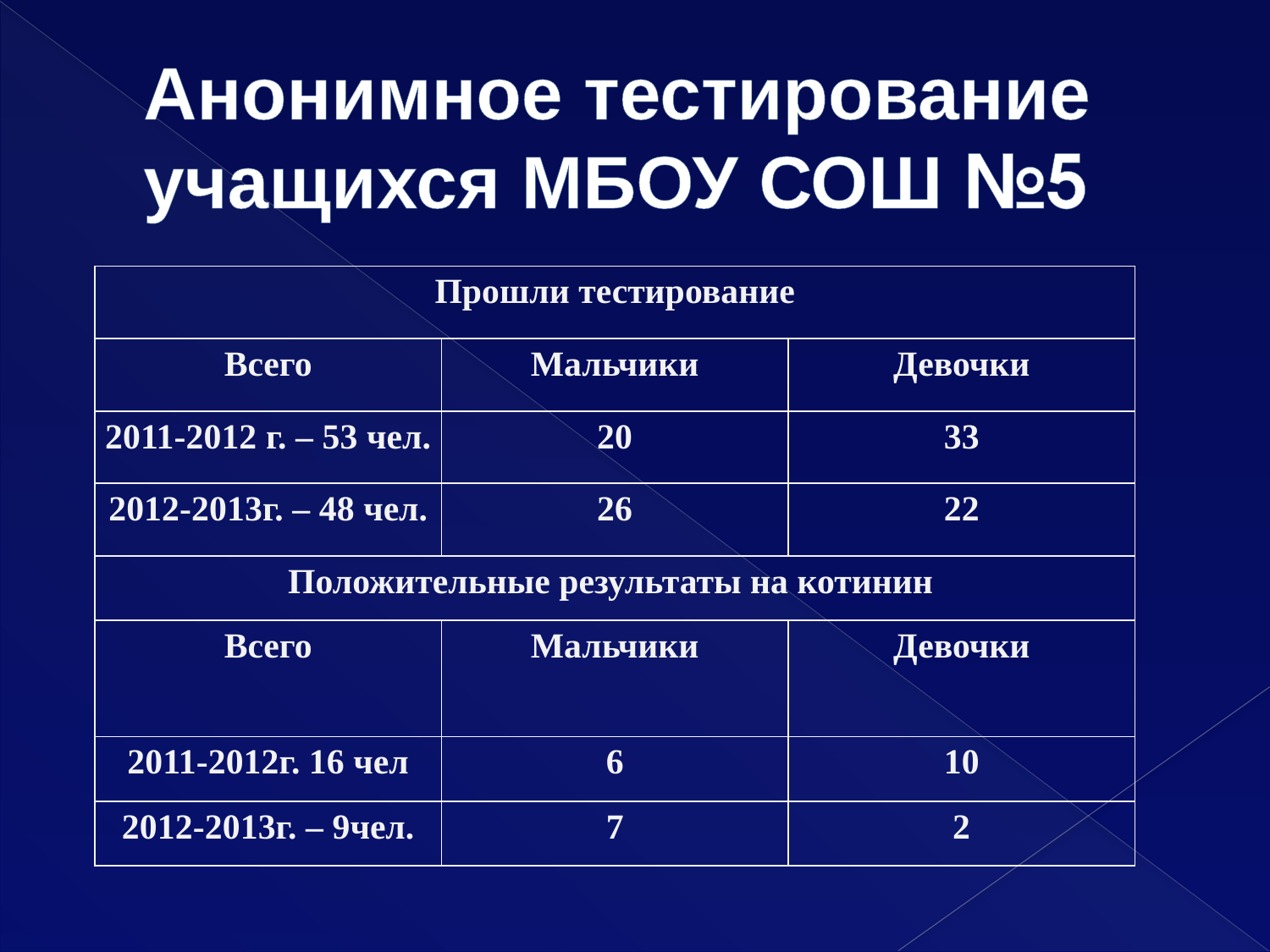

# Анонимное тестирование учащихся МБОУ СОШ №5
| Прошли тестирование |  |  |
| --- | --- | --- |
| Всего | Мальчики | Девочки |
| 2011-2012 г. – 53 чел. | 20 | 33 |
| 2012-2013г. – 48 чел. | 26 | 22 |
| Положительные результаты на котинин |  |  |
| --- | --- | --- |
| Всего | Мальчики | Девочки |
| 2011-2012г. 16 чел | 6 | 10 |
| 2012-2013г. – 9чел. | 7 | 2 |